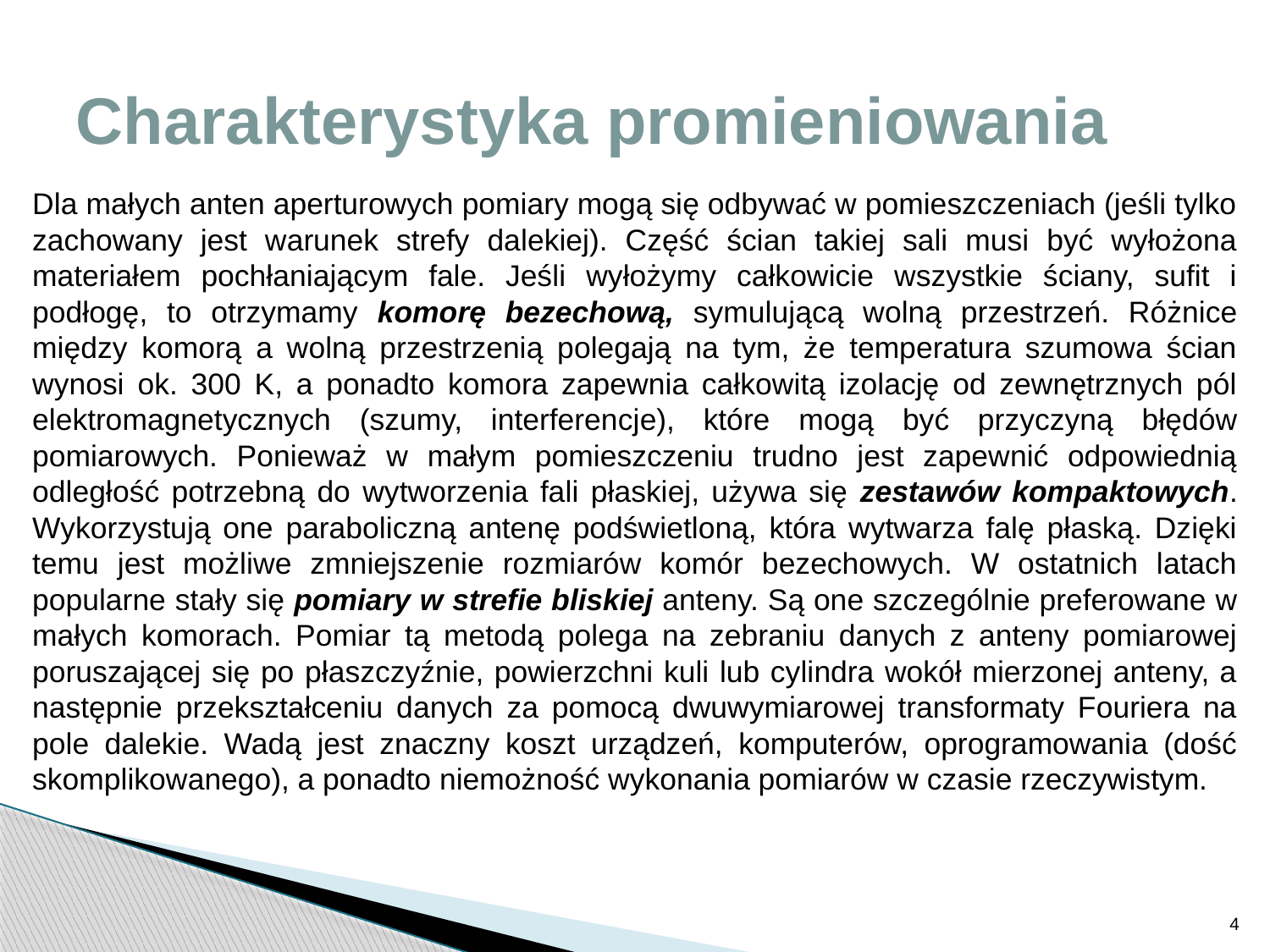

# Charakterystyka promieniowania
Dla małych anten aperturowych pomiary mogą się odbywać w pomieszczeniach (jeśli tylko zachowany jest warunek strefy dalekiej). Część ścian takiej sali musi być wyłożona materiałem pochłaniającym fale. Jeśli wyłożymy całkowicie wszystkie ściany, sufit i podłogę, to otrzymamy komorę bezechową, symulującą wolną przestrzeń. Różnice między komorą a wolną przestrzenią polegają na tym, że temperatura szumowa ścian wynosi ok. 300 K, a ponadto komora zapewnia całkowitą izolację od zewnętrznych pól elektromagnetycznych (szumy, interferen­cje), które mogą być przyczyną błędów pomiarowych. Ponieważ w małym pomieszczeniu trudno jest zapewnić odpowiednią odległość potrzebną do wy­tworzenia fali płaskiej, używa się zestawów kompaktowych. Wykorzystują one paraboliczną antenę podświetloną, która wytwarza falę płaską. Dzięki temu jest możliwe zmniejszenie rozmiarów komór bezechowych. W ostatnich latach popularne stały się pomiary w strefie bliskiej anteny. Są one szczególnie preferowane w małych komorach. Pomiar tą metodą polega na zebraniu danych z anteny pomiarowej poruszającej się po płaszczyźnie, powierzchni kuli lub cylindra wokół mierzonej anteny, a następnie przekształceniu danych za pomocą dwuwymiarowej transformaty Fouriera na pole dalekie. Wadą jest znaczny koszt urządzeń, komputerów, oprogramowania (dość skomplikowanego), a ponadto niemożność wykonania pomiarów w czasie rzeczywistym.
4